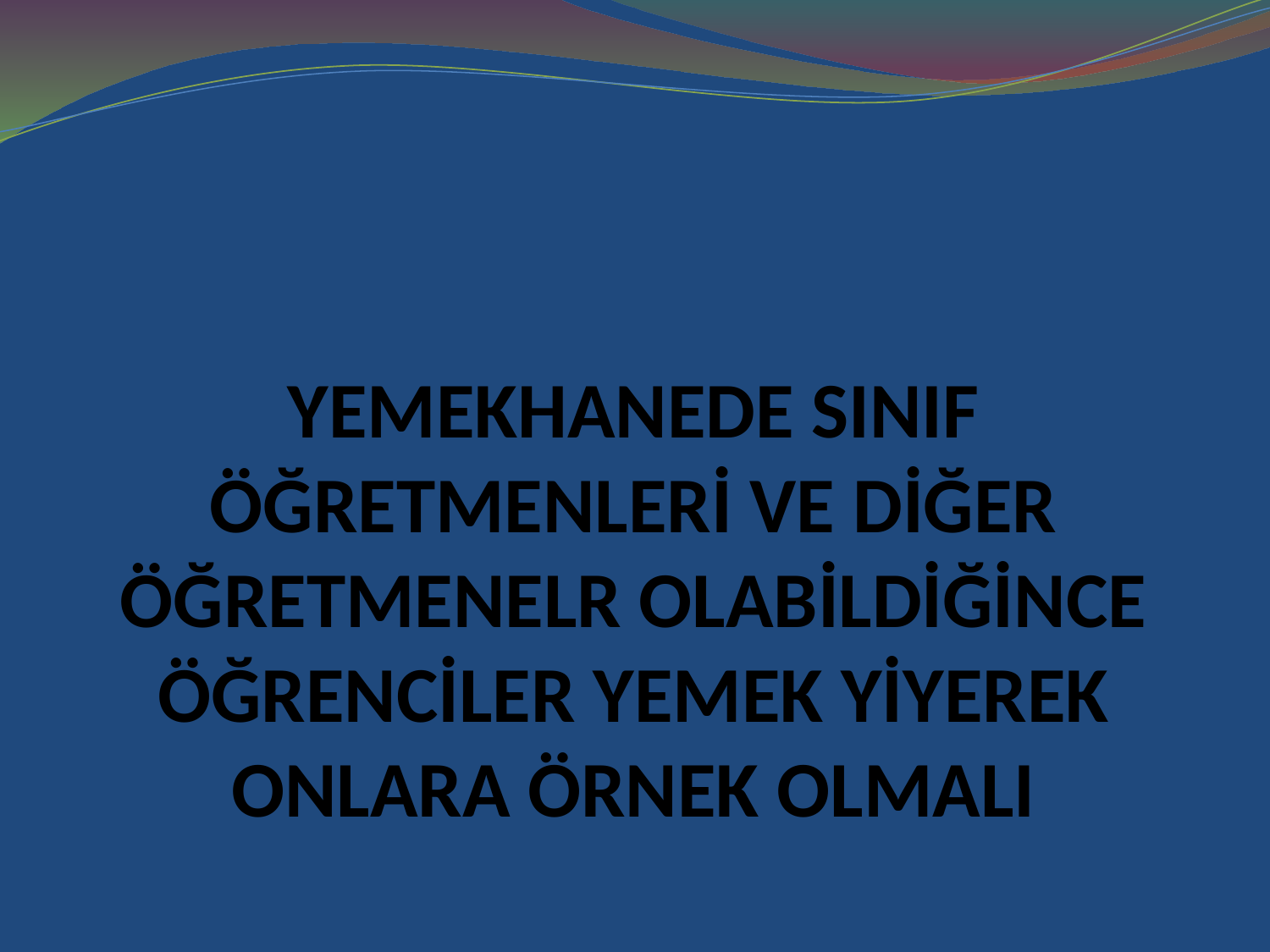

# YEMEKHANEDE SINIF ÖĞRETMENLERİ VE DİĞER ÖĞRETMENELR OLABİLDİĞİNCE ÖĞRENCİLER YEMEK YİYEREK ONLARA ÖRNEK OLMALI